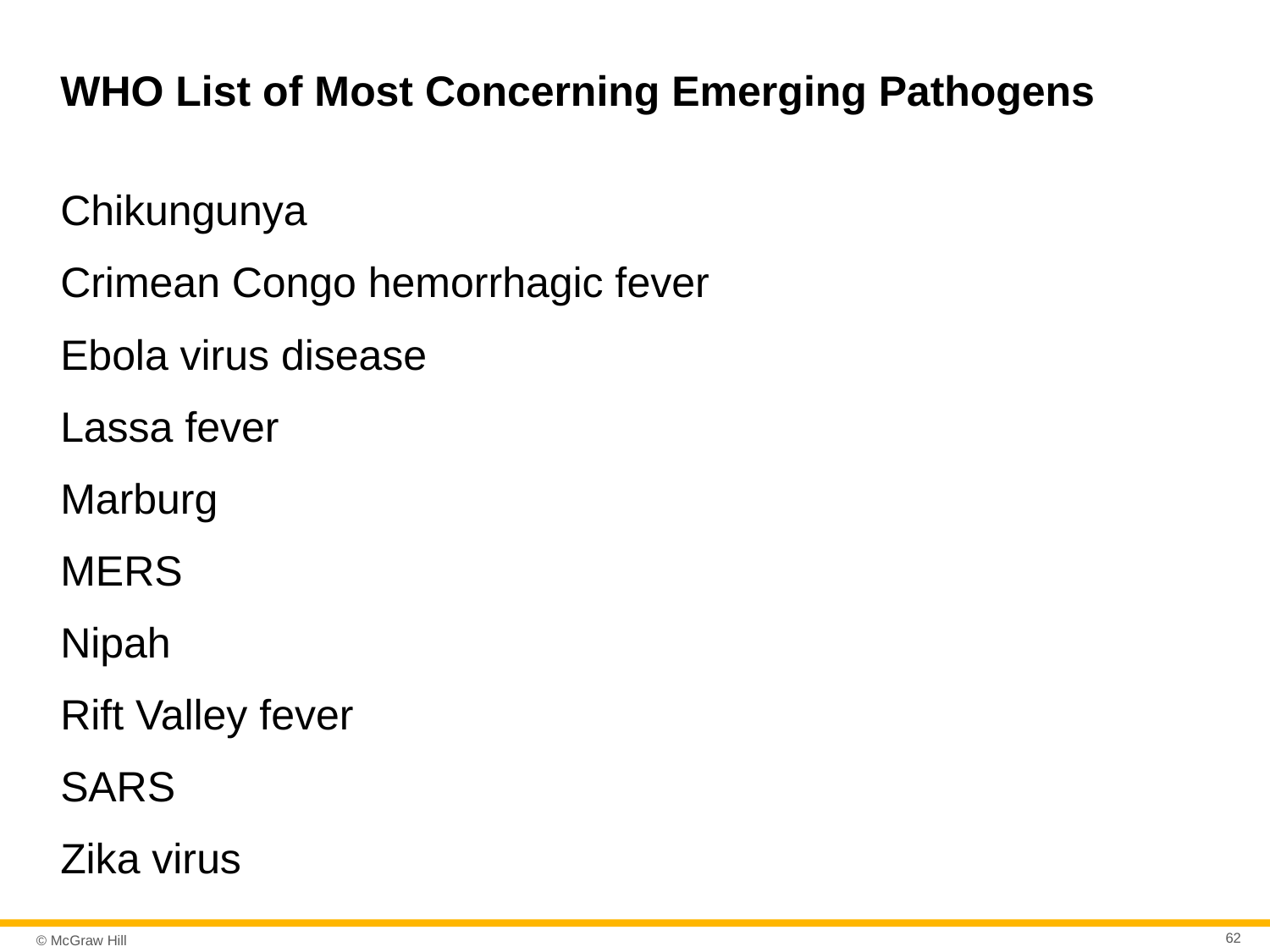

# WHO List of Most Concerning Emerging Pathogens
Chikungunya
Crimean Congo hemorrhagic fever
Ebola virus disease
Lassa fever
Marburg
MERS
Nipah
Rift Valley fever
SARS
Zika virus